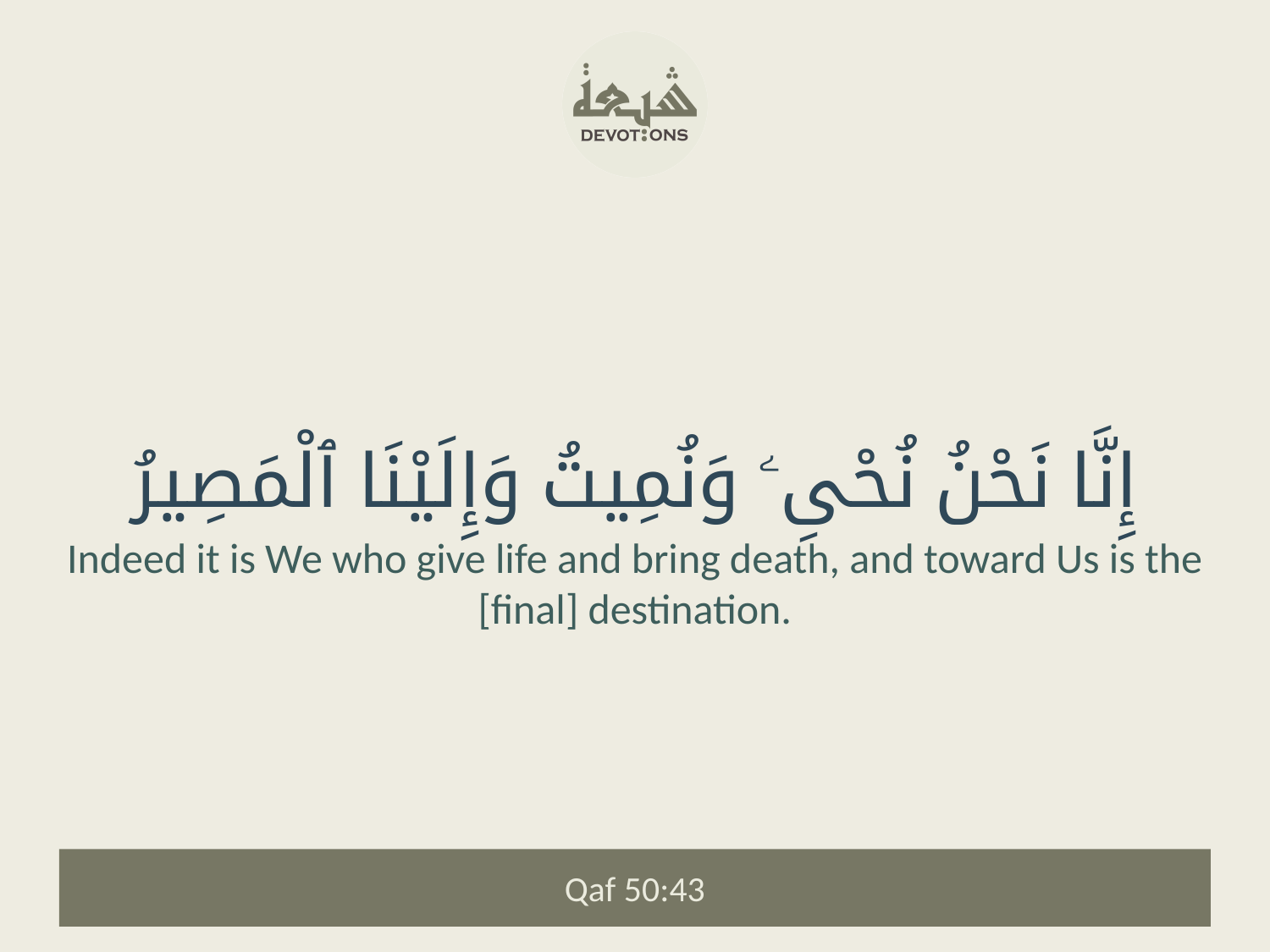

إِنَّا نَحْنُ نُحْىِۦ وَنُمِيتُ وَإِلَيْنَا ٱلْمَصِيرُ
Indeed it is We who give life and bring death, and toward Us is the [final] destination.
Qaf 50:43